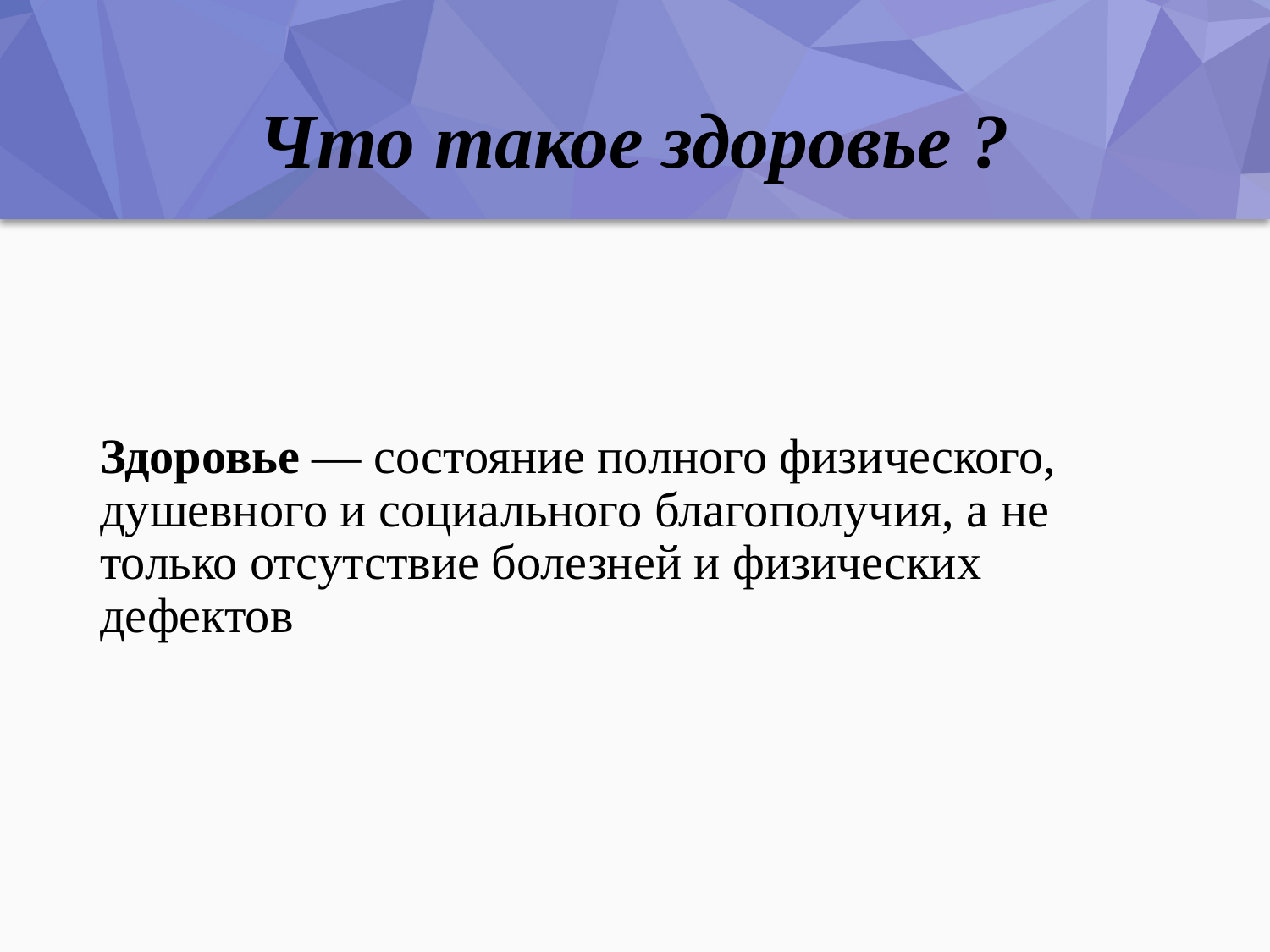

# Что такое здоровье ?
Здоровье — состояние полного физического, душевного и социального благополучия, а не только отсутствие болезней и физических дефектов